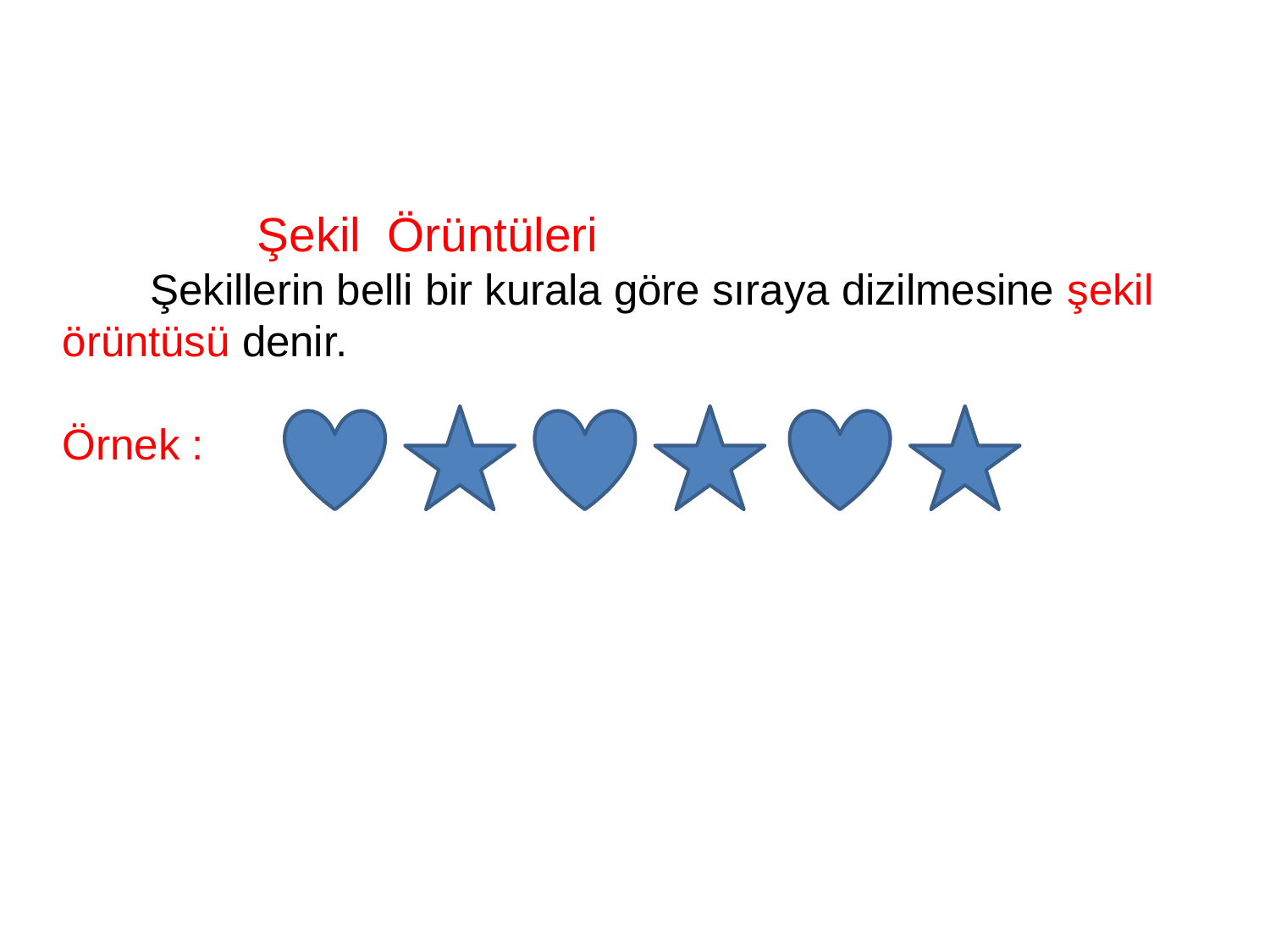

# Şekil  Örüntüleri Şekillerin belli bir kurala göre sıraya dizilmesine şekil örüntüsü denir. Örnek :